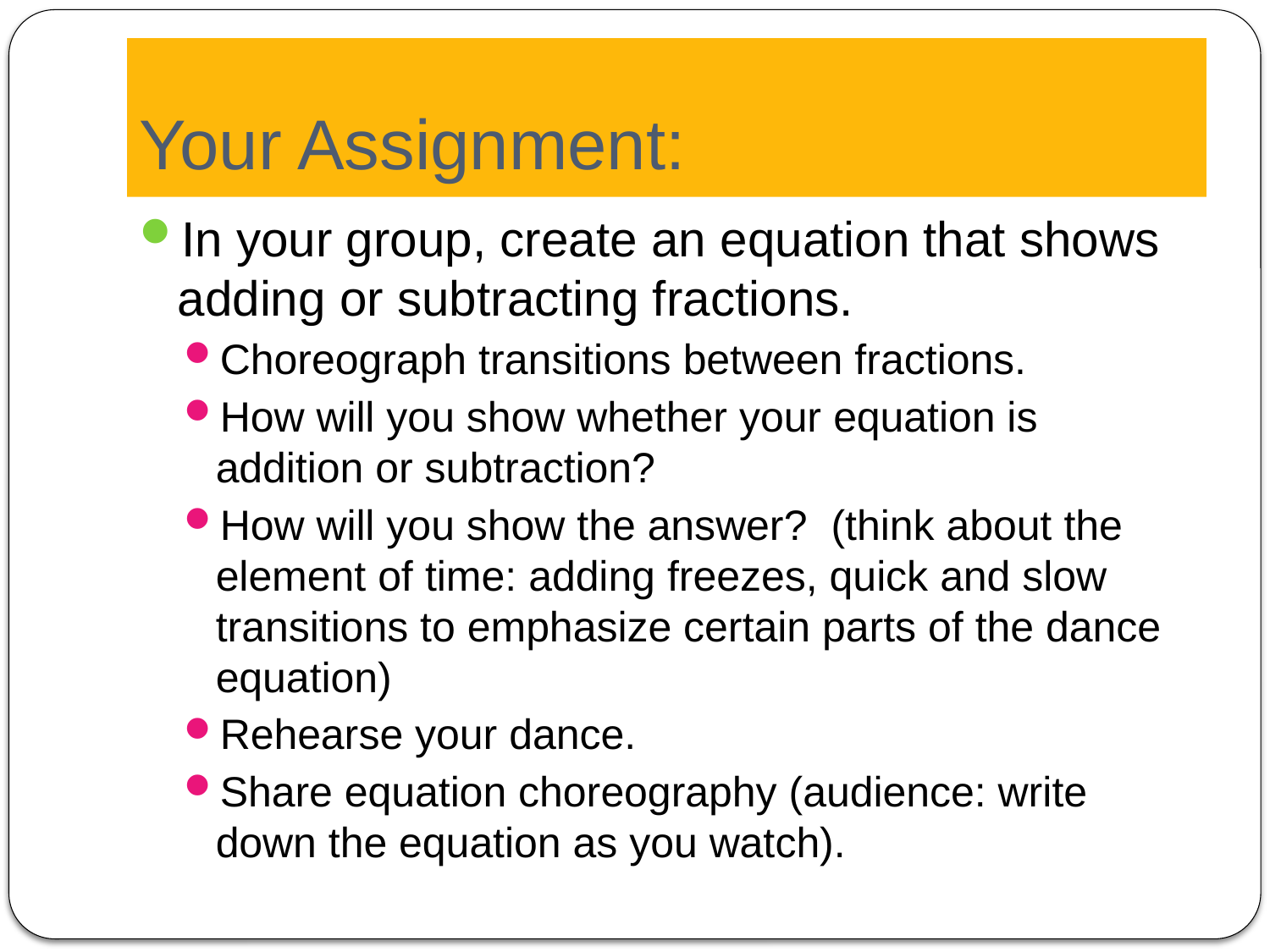

# Your Assignment:
In your group, create an equation that shows adding or subtracting fractions.
Choreograph transitions between fractions.
How will you show whether your equation is addition or subtraction?
How will you show the answer?  (think about the element of time: adding freezes, quick and slow transitions to emphasize certain parts of the dance equation)
Rehearse your dance.
Share equation choreography (audience: write down the equation as you watch).